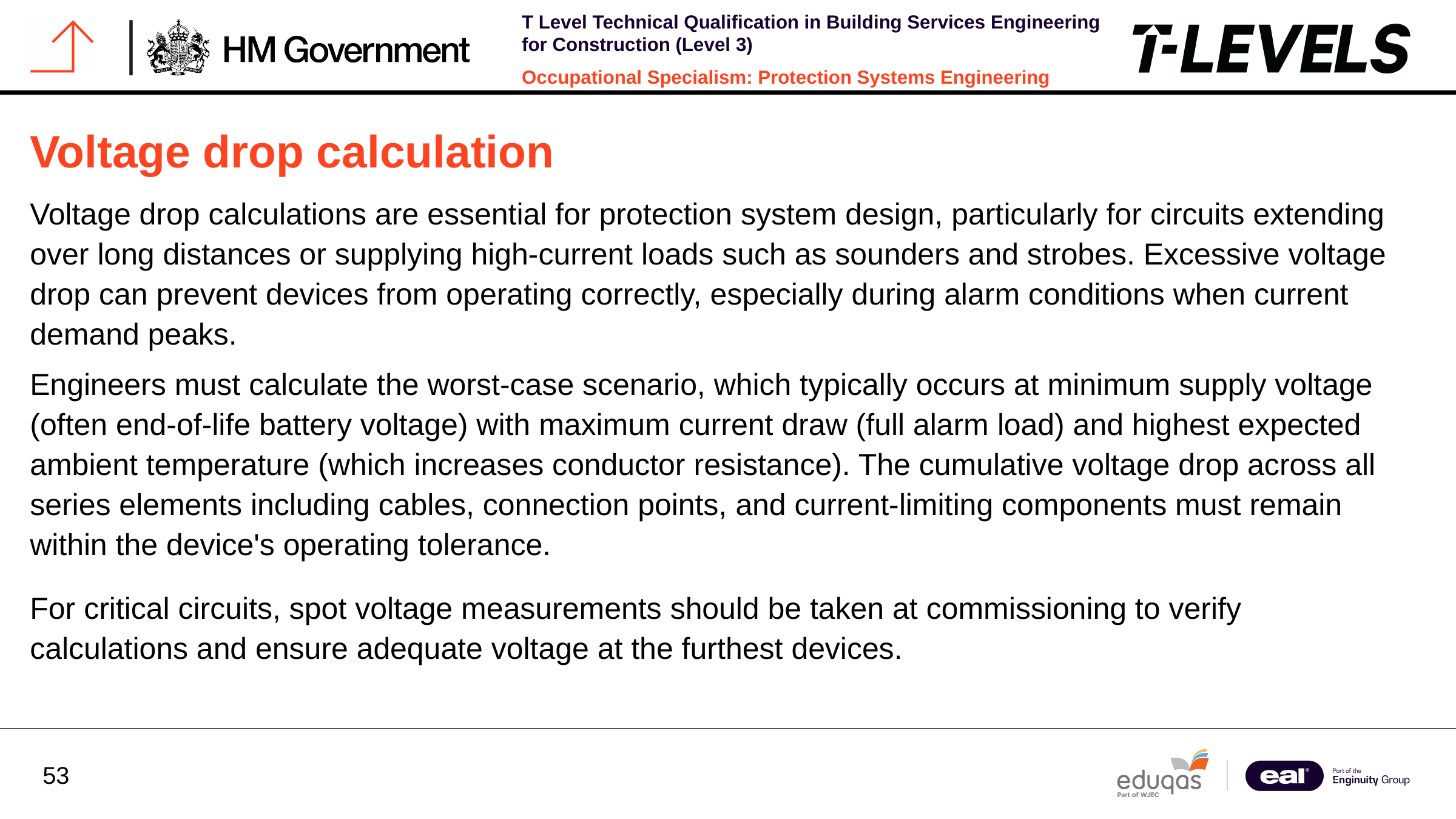

Voltage drop calculation
Voltage drop calculations are essential for protection system design, particularly for circuits extending over long distances or supplying high-current loads such as sounders and strobes. Excessive voltage drop can prevent devices from operating correctly, especially during alarm conditions when current demand peaks.
Engineers must calculate the worst-case scenario, which typically occurs at minimum supply voltage (often end-of-life battery voltage) with maximum current draw (full alarm load) and highest expected ambient temperature (which increases conductor resistance). The cumulative voltage drop across all series elements including cables, connection points, and current-limiting components must remain within the device's operating tolerance.
For critical circuits, spot voltage measurements should be taken at commissioning to verify calculations and ensure adequate voltage at the furthest devices.